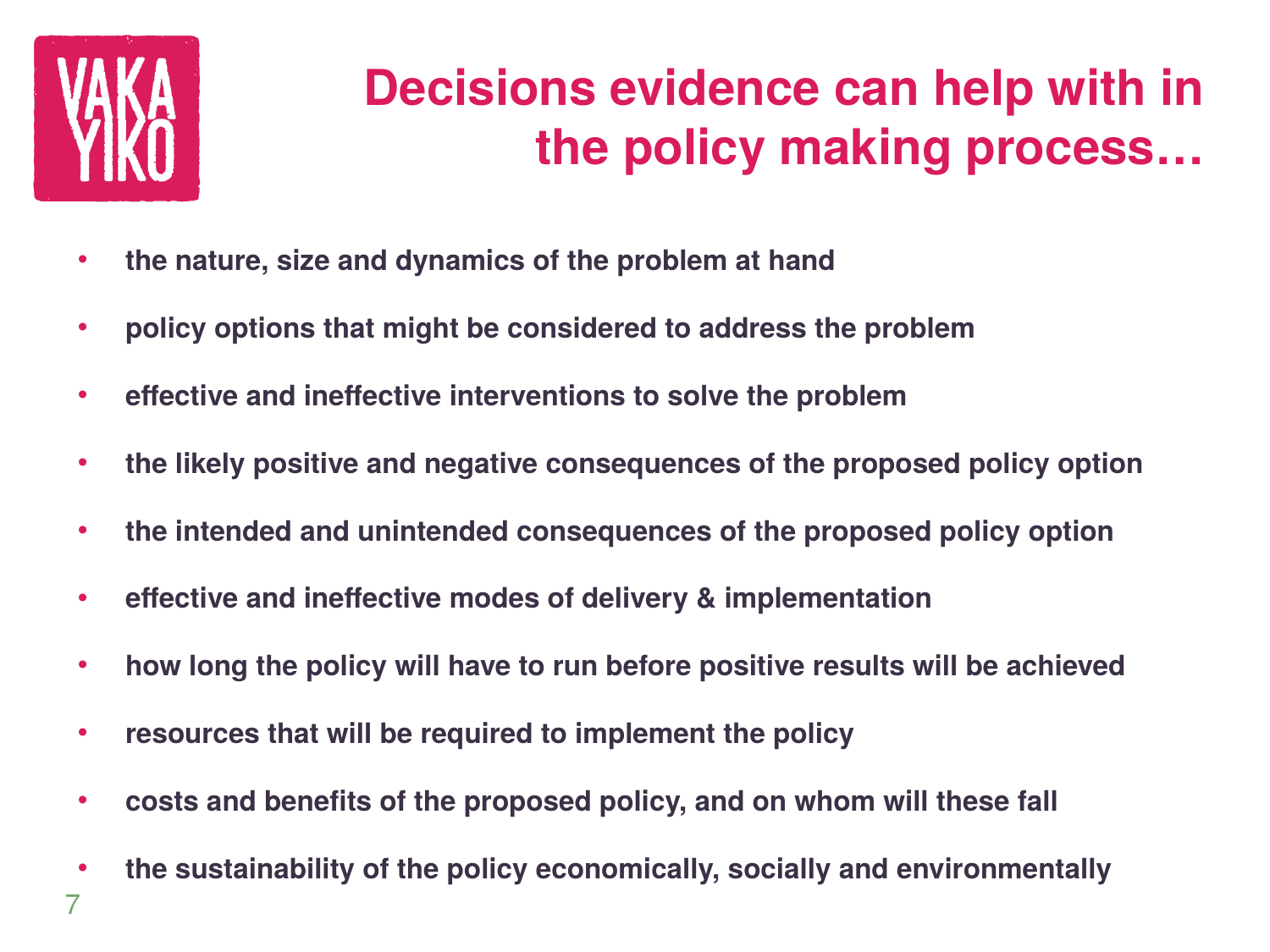

# Decisions evidence can help with in the policy making process…
the nature, size and dynamics of the problem at hand

policy options that might be considered to address the problem

effective and ineffective interventions to solve the problem

the likely positive and negative consequences of the proposed policy option

the intended and unintended consequences of the proposed policy option

effective and ineffective modes of delivery & implementation

how long the policy will have to run before positive results will be achieved

resources that will be required to implement the policy

costs and benefits of the proposed policy, and on whom will these fall

the sustainability of the policy economically, socially and environmentally

7